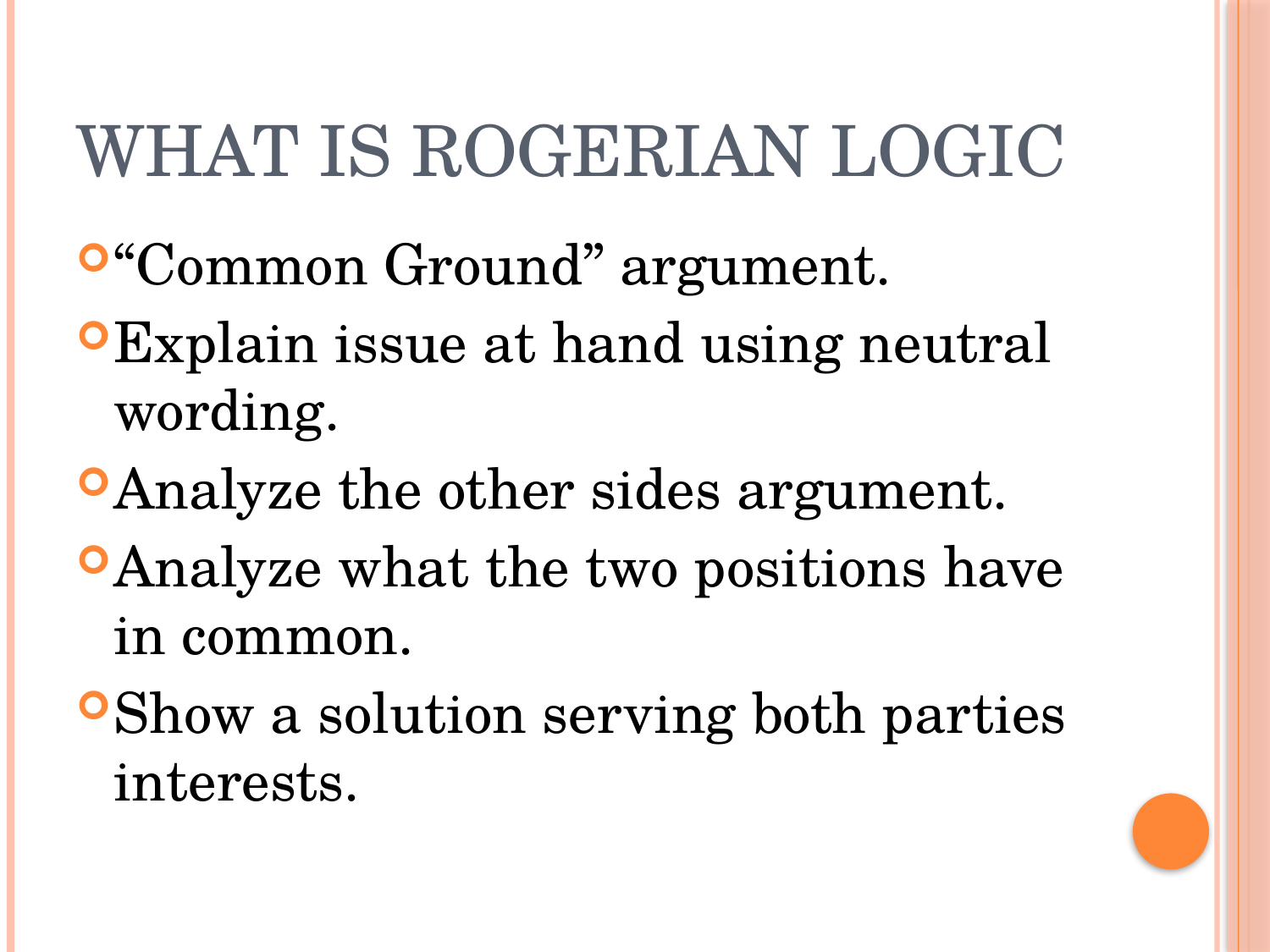

# What is Rogerian Logic
“Common Ground” argument.
Explain issue at hand using neutral wording.
Analyze the other sides argument.
Analyze what the two positions have in common.
Show a solution serving both parties interests.